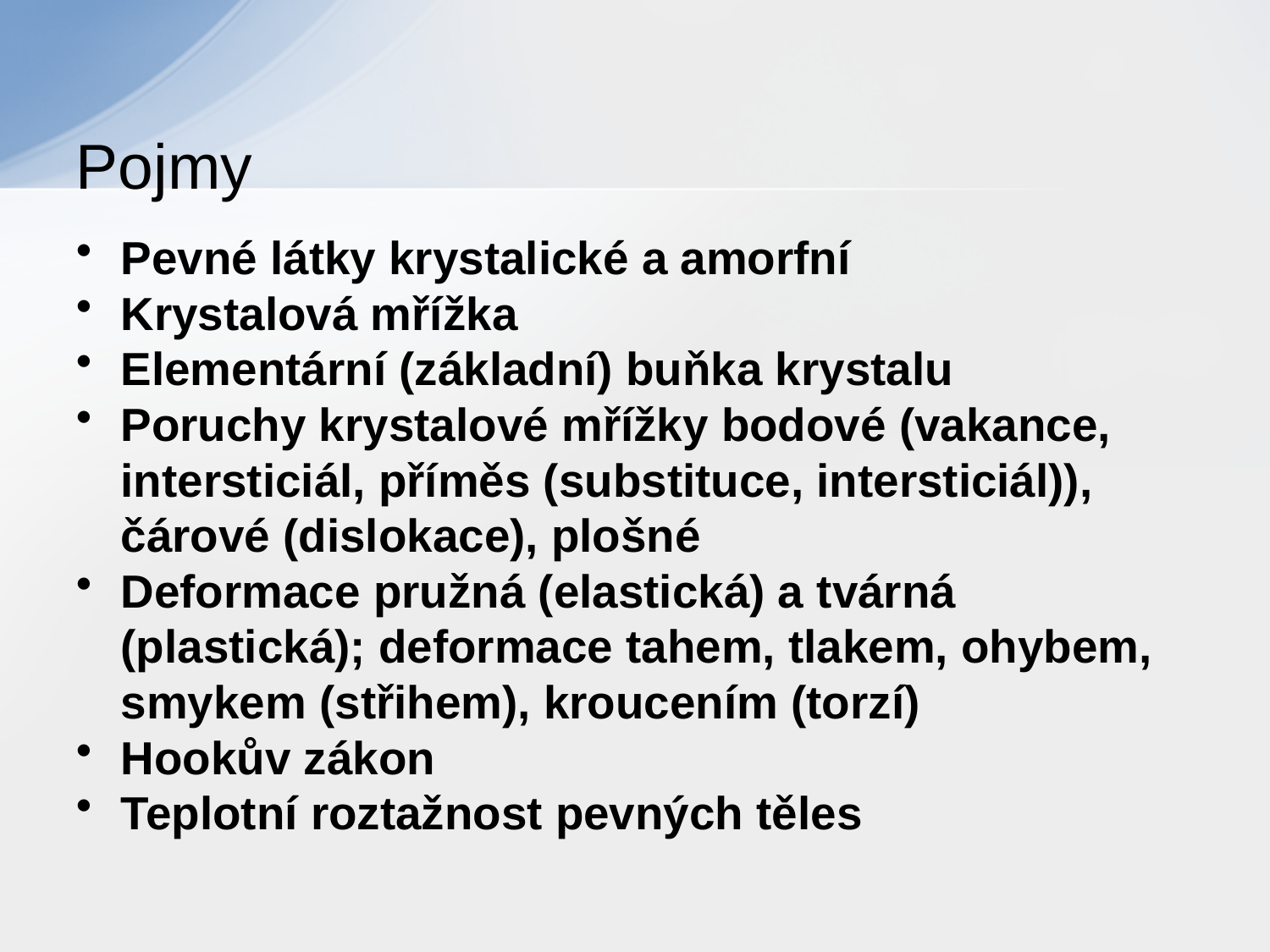

# Pojmy
Pevné látky krystalické a amorfní
Krystalová mřížka
Elementární (základní) buňka krystalu
Poruchy krystalové mřížky bodové (vakance, intersticiál, příměs (substituce, intersticiál)), čárové (dislokace), plošné
Deformace pružná (elastická) a tvárná (plastická); deformace tahem, tlakem, ohybem, smykem (střihem), kroucením (torzí)
Hookův zákon
Teplotní roztažnost pevných těles